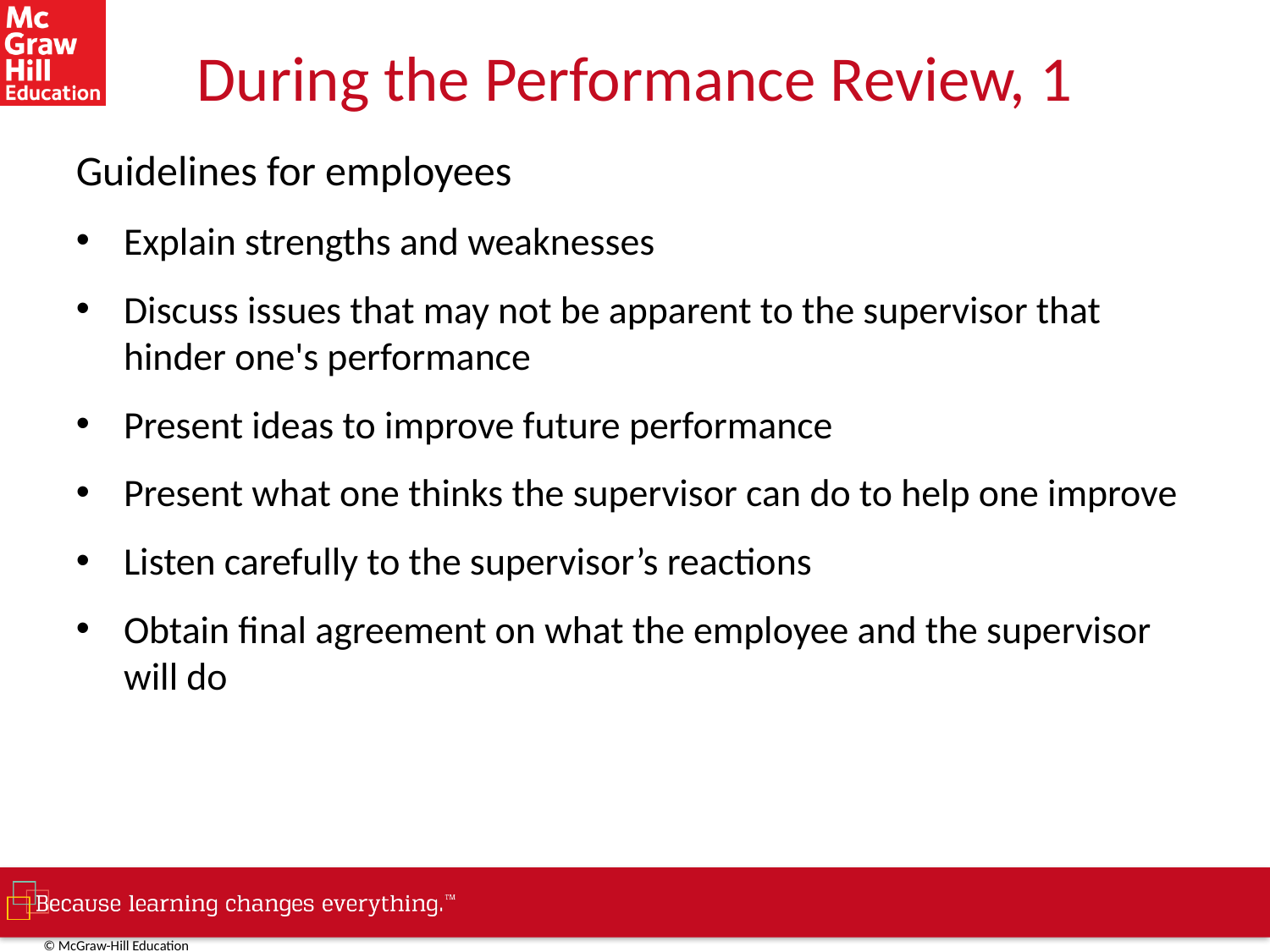

# During the Performance Review, 1
Guidelines for employees
Explain strengths and weaknesses
Discuss issues that may not be apparent to the supervisor that hinder one's performance
Present ideas to improve future performance
Present what one thinks the supervisor can do to help one improve
Listen carefully to the supervisor’s reactions
Obtain final agreement on what the employee and the supervisor will do